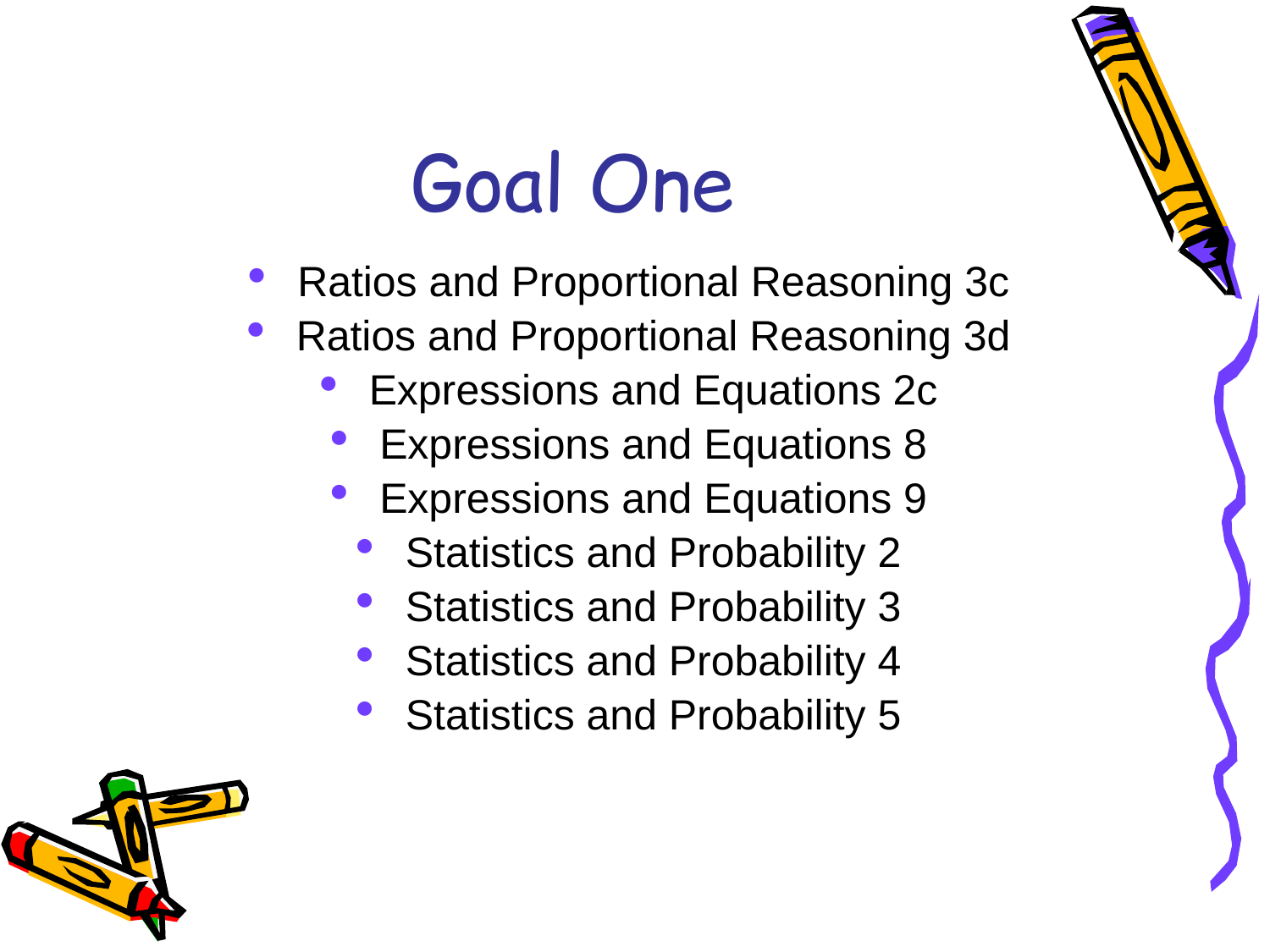

# Goal One
Ratios and Proportional Reasoning 3c
Ratios and Proportional Reasoning 3d
Expressions and Equations 2c
Expressions and Equations 8
Expressions and Equations 9
Statistics and Probability 2
Statistics and Probability 3
Statistics and Probability 4
Statistics and Probability 5